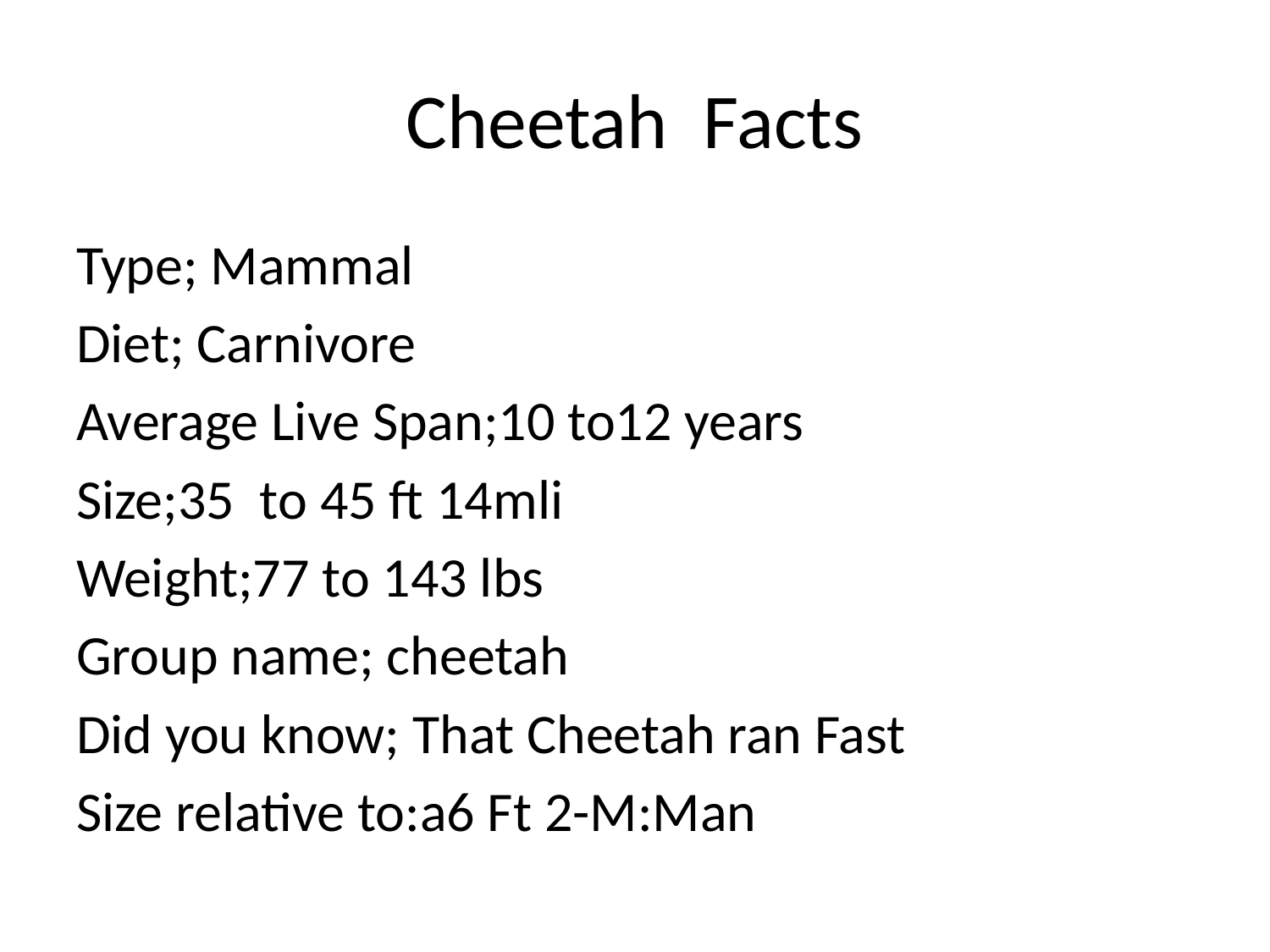

# Cheetah  Facts
Type; Mammal
Diet; Carnivore
Average Live Span;10 to12 years
Size;35  to 45 ft 14mli
Weight;77 to 143 lbs
Group name; cheetah
Did you know; That Cheetah ran Fast
Size relative to:a6 Ft 2-M:Man